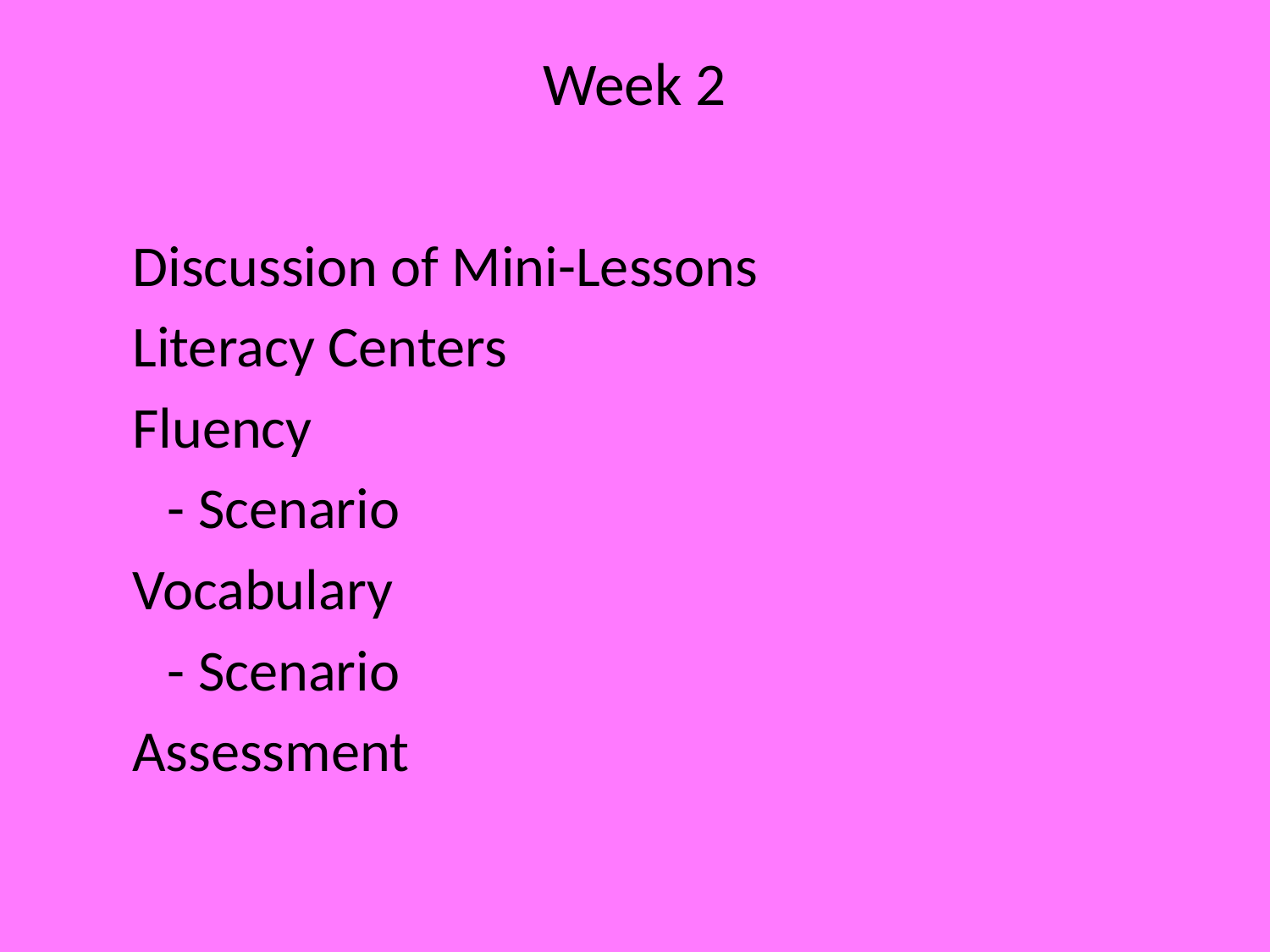

# Week 2
Discussion of Mini-Lessons
Literacy Centers
Fluency
	- Scenario
Vocabulary
	- Scenario
Assessment